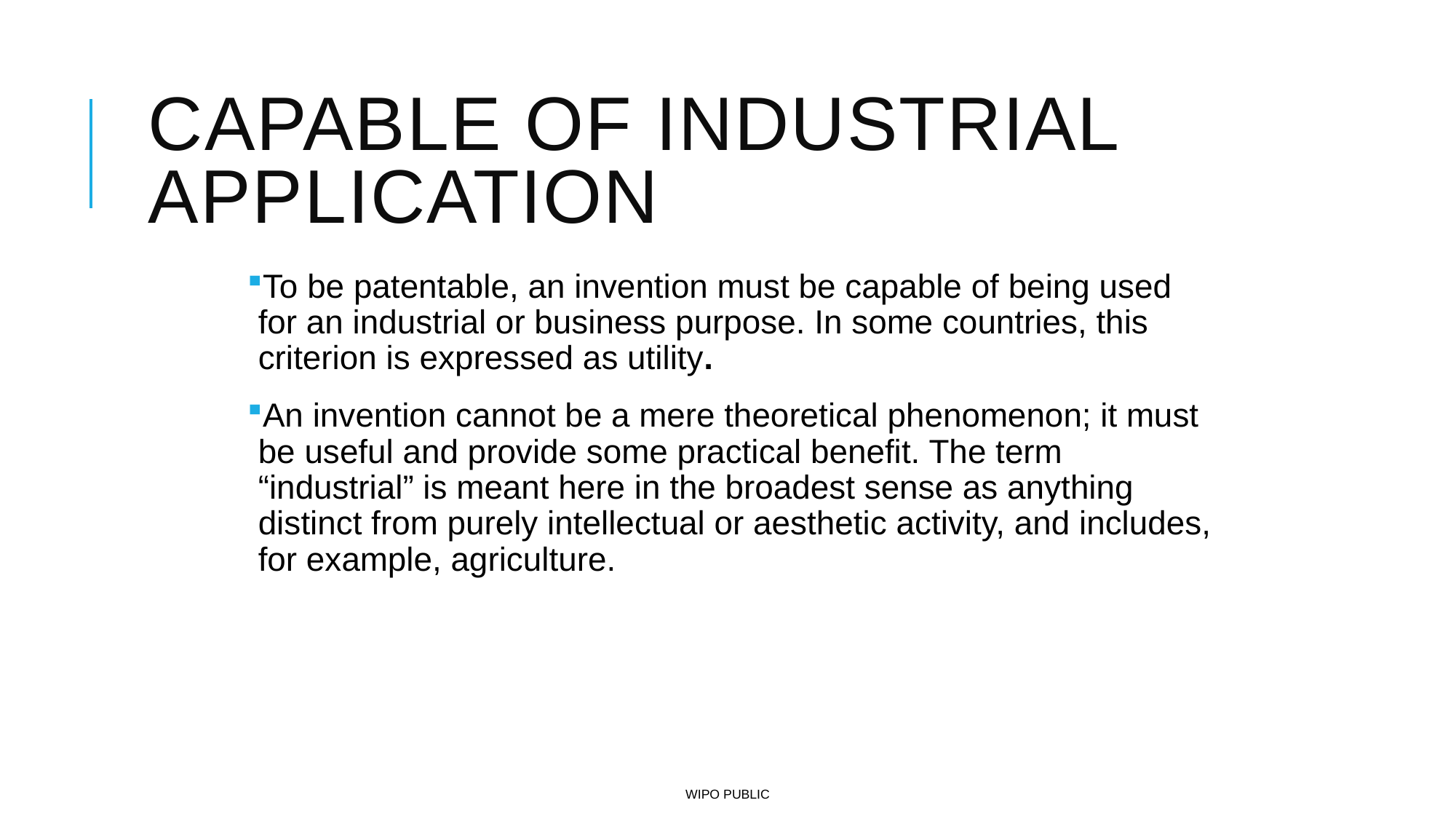

# Capable of industrial application
To be patentable, an invention must be capable of being used for an industrial or business purpose. In some countries, this criterion is expressed as utility.
An invention cannot be a mere theoretical phenomenon; it must be useful and provide some practical benefit. The term “industrial” is meant here in the broadest sense as anything distinct from purely intellectual or aesthetic activity, and includes, for example, agriculture.